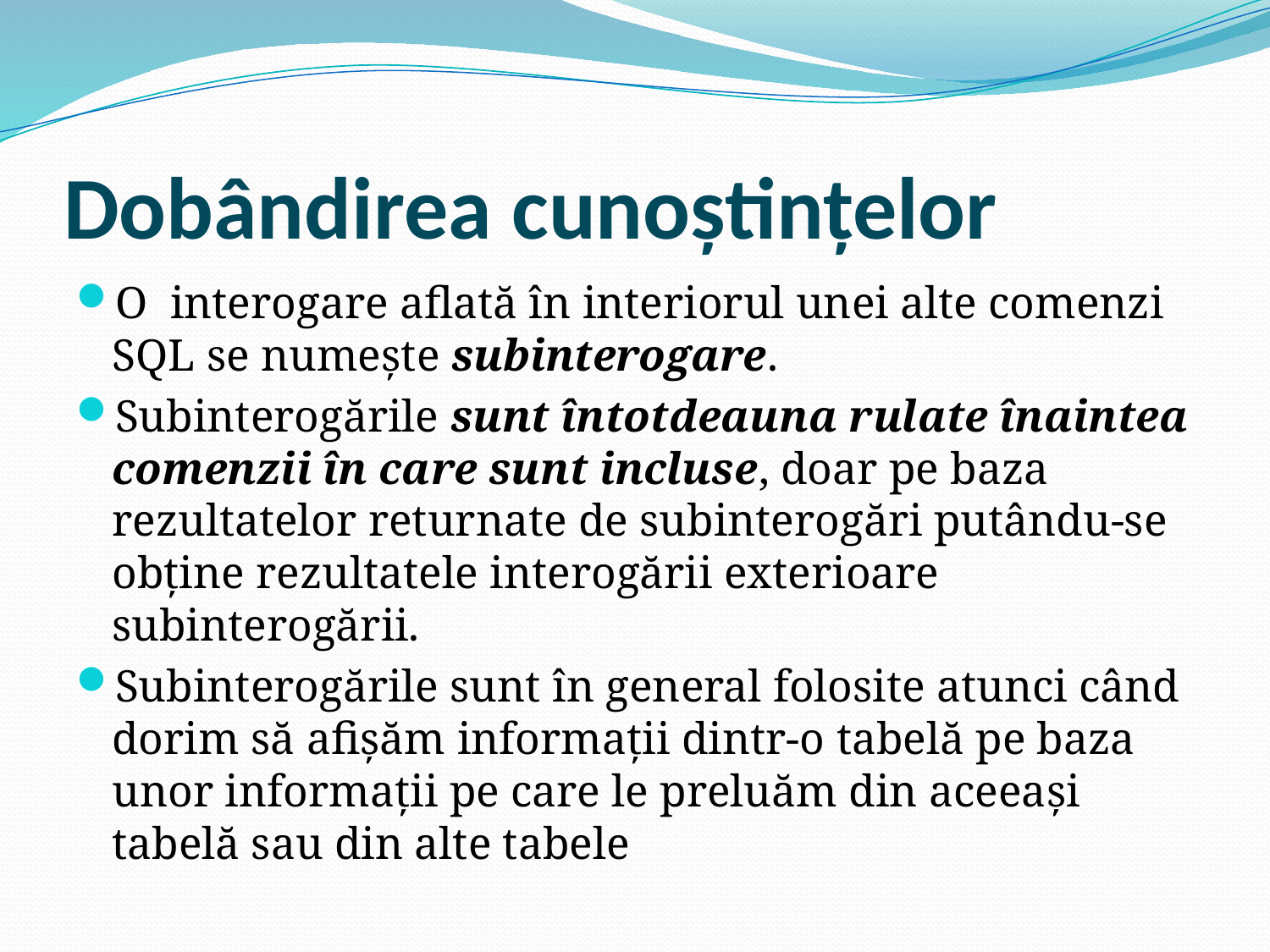

# Dobândirea cunoștințelor
O  interogare aflată în interiorul unei alte comenzi SQL se numeşte subinterogare.
Subinterogările sunt întotdeauna rulate înaintea comenzii în care sunt incluse, doar pe baza rezultatelor returnate de subinterogări putându-se obţine rezultatele interogării exterioare subinterogării.
Subinterogările sunt în general folosite atunci când dorim să afişăm informaţii dintr-o tabelă pe baza unor informaţii pe care le preluăm din aceeaşi tabelă sau din alte tabele